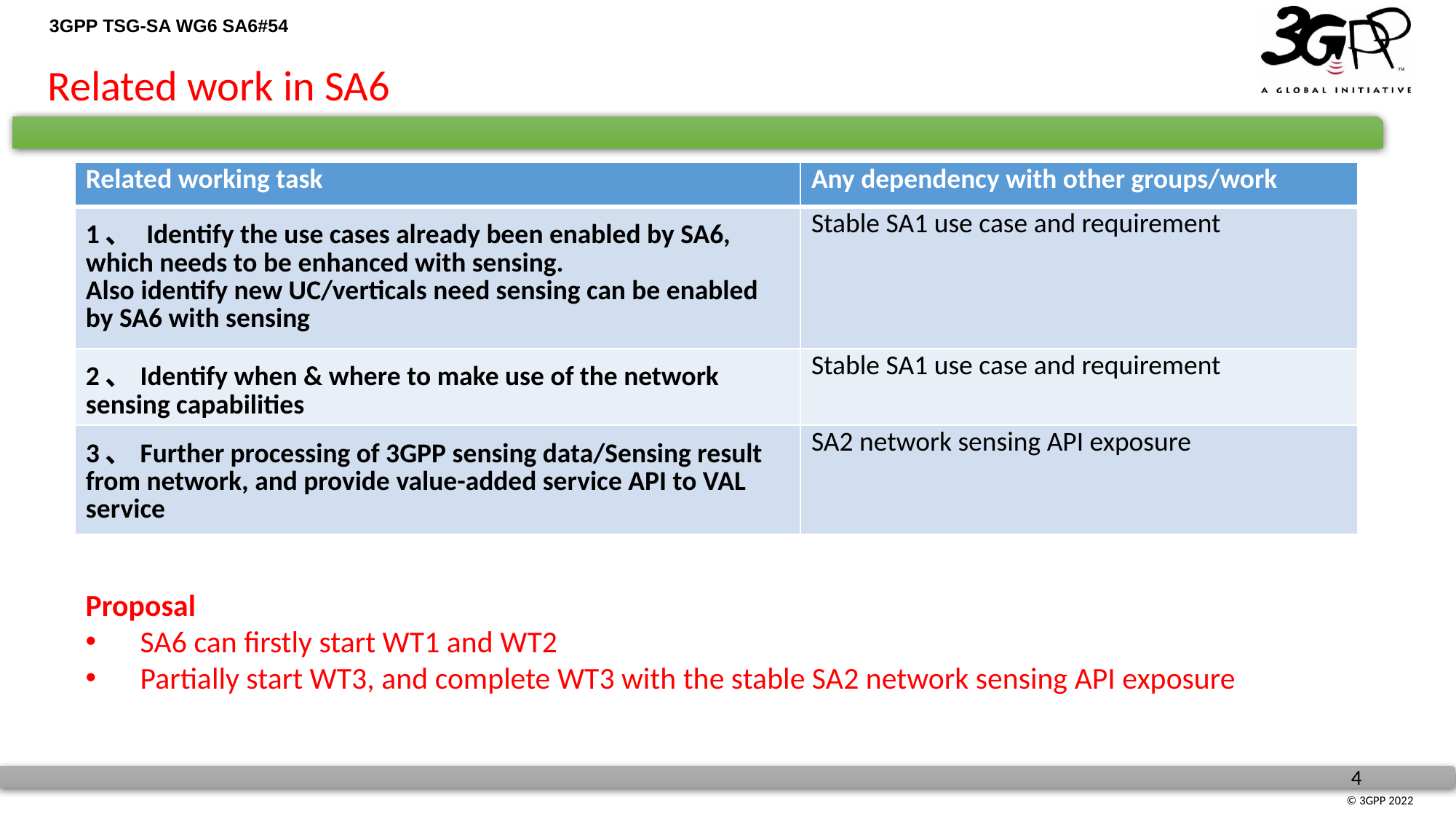

Related work in SA6
| Related working task | Any dependency with other groups/work |
| --- | --- |
| 1、 Identify the use cases already been enabled by SA6, which needs to be enhanced with sensing. Also identify new UC/verticals need sensing can be enabled by SA6 with sensing | Stable SA1 use case and requirement |
| 2、Identify when & where to make use of the network sensing capabilities | Stable SA1 use case and requirement |
| 3、Further processing of 3GPP sensing data/Sensing result from network, and provide value-added service API to VAL service | SA2 network sensing API exposure |
Proposal
SA6 can firstly start WT1 and WT2
Partially start WT3, and complete WT3 with the stable SA2 network sensing API exposure